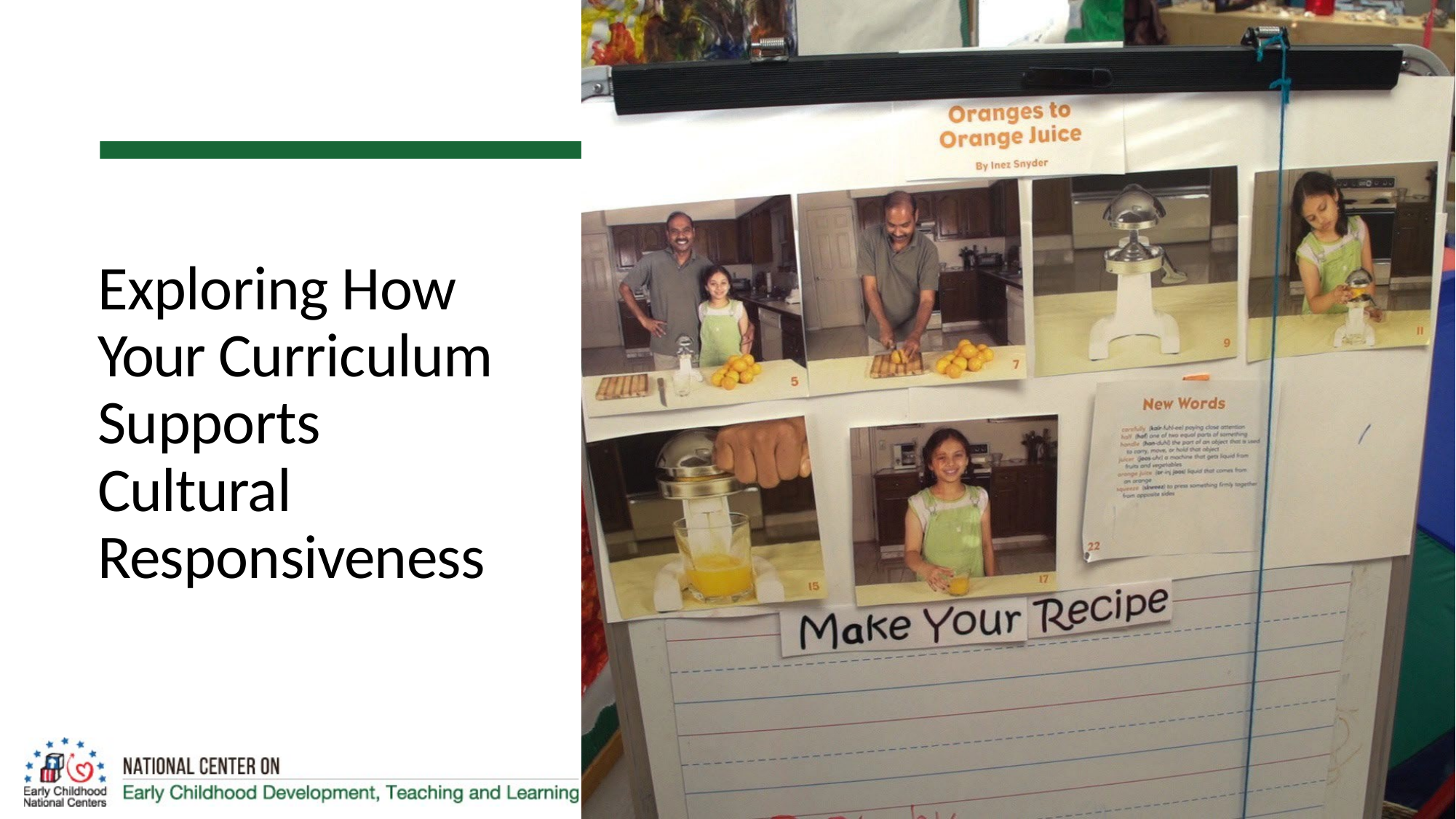

# Exploring How  Your Curriculum  Supports Cultural  Responsiveness